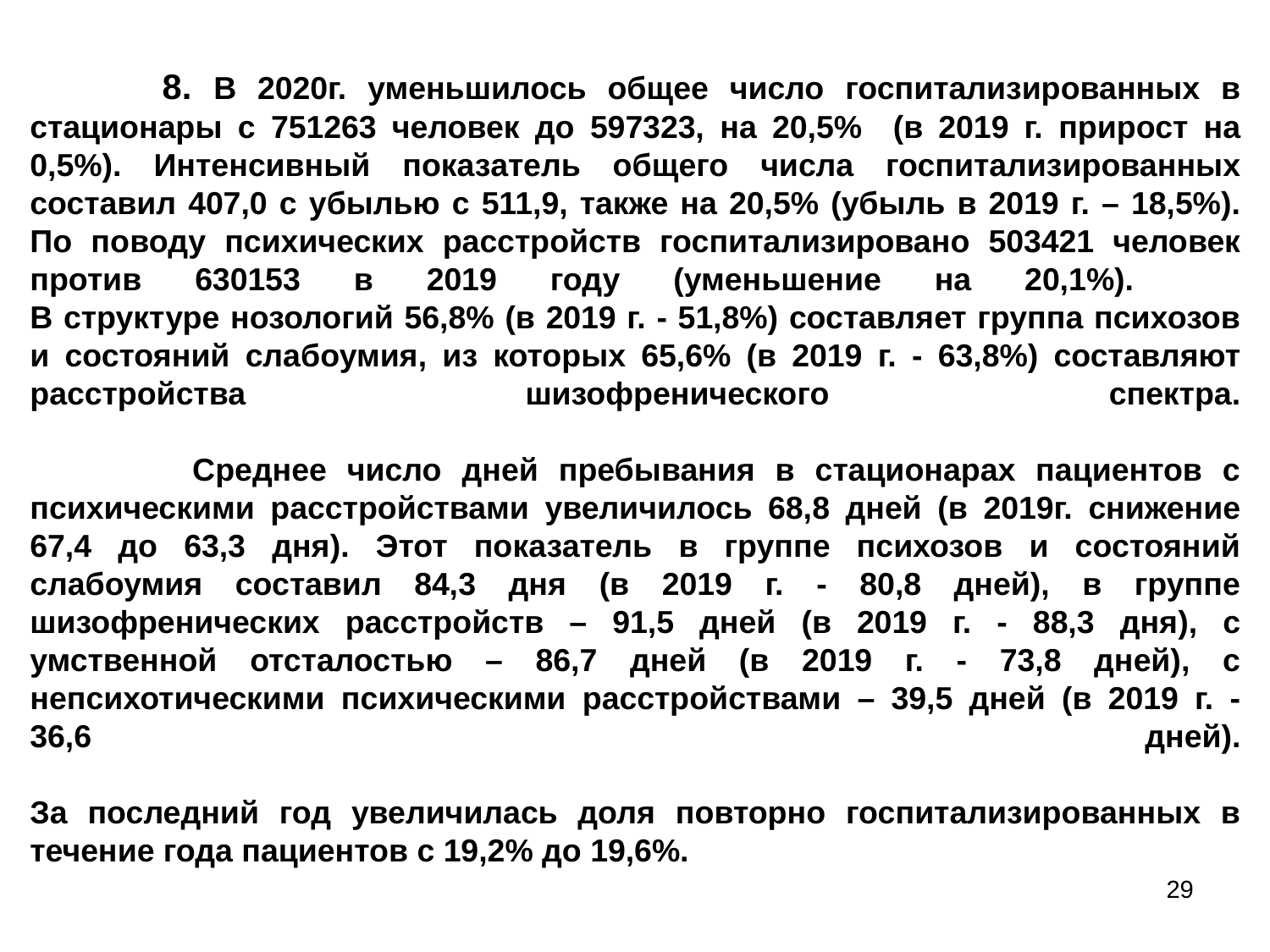

# 8. В 2020г. уменьшилось общее число госпитализированных в стационары с 751263 человек до 597323, на 20,5%  (в 2019 г. прирост на 0,5%). Интенсивный показатель общего числа госпитализированных составил 407,0 с убылью с 511,9, также на 20,5% (убыль в 2019 г. – 18,5%). По поводу психических расстройств госпитализировано 503421 человек против 630153 в 2019 году (уменьшение на 20,1%). В структуре нозологий 56,8% (в 2019 г. - 51,8%) составляет группа психозов и состояний слабоумия, из которых 65,6% (в 2019 г. - 63,8%) составляют расстройства шизофренического спектра. Среднее число дней пребывания в стационарах пациентов с психическими расстройствами увеличилось 68,8 дней (в 2019г. снижение 67,4 до 63,3 дня). Этот показатель в группе психозов и состояний слабоумия составил 84,3 дня (в 2019 г. - 80,8 дней), в группе шизофренических расстройств – 91,5 дней (в 2019 г. - 88,3 дня), с умственной отсталостью – 86,7 дней (в 2019 г. - 73,8 дней), с непсихотическими психическими расстройствами – 39,5 дней (в 2019 г. - 36,6 дней). За последний год увеличилась доля повторно госпитализированных в течение года пациентов с 19,2% до 19,6%.
29